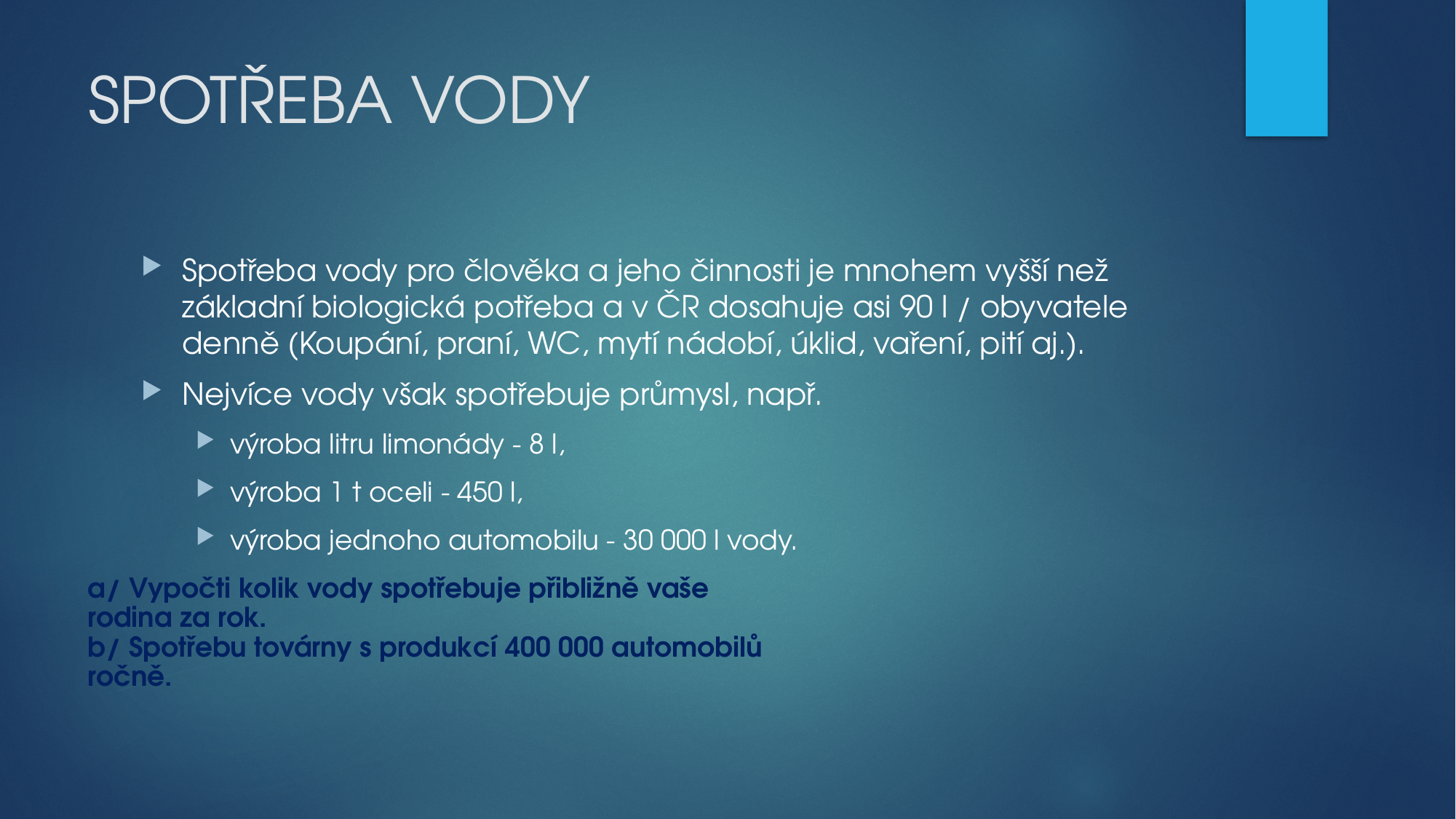

# SPOTŘEBA VODY
Spotřeba vody pro člověka a jeho činnosti je mnohem vyšší než základní biologická potřeba a v ČR dosahuje asi 90 l / obyvatele denně (Koupání, praní, WC, mytí nádobí, úklid, vaření, pití aj.).
Nejvíce vody však spotřebuje průmysl, např.
výroba litru limonády - 8 l,
výroba 1 t oceli - 450 l,
výroba jednoho automobilu - 30 000 l vody.

a/ Vypočti kolik vody spotřebuje přibližně vaše
rodina za rok.
b/ Spotřebu továrny s produkcí 400 000 automobilů
ročně.